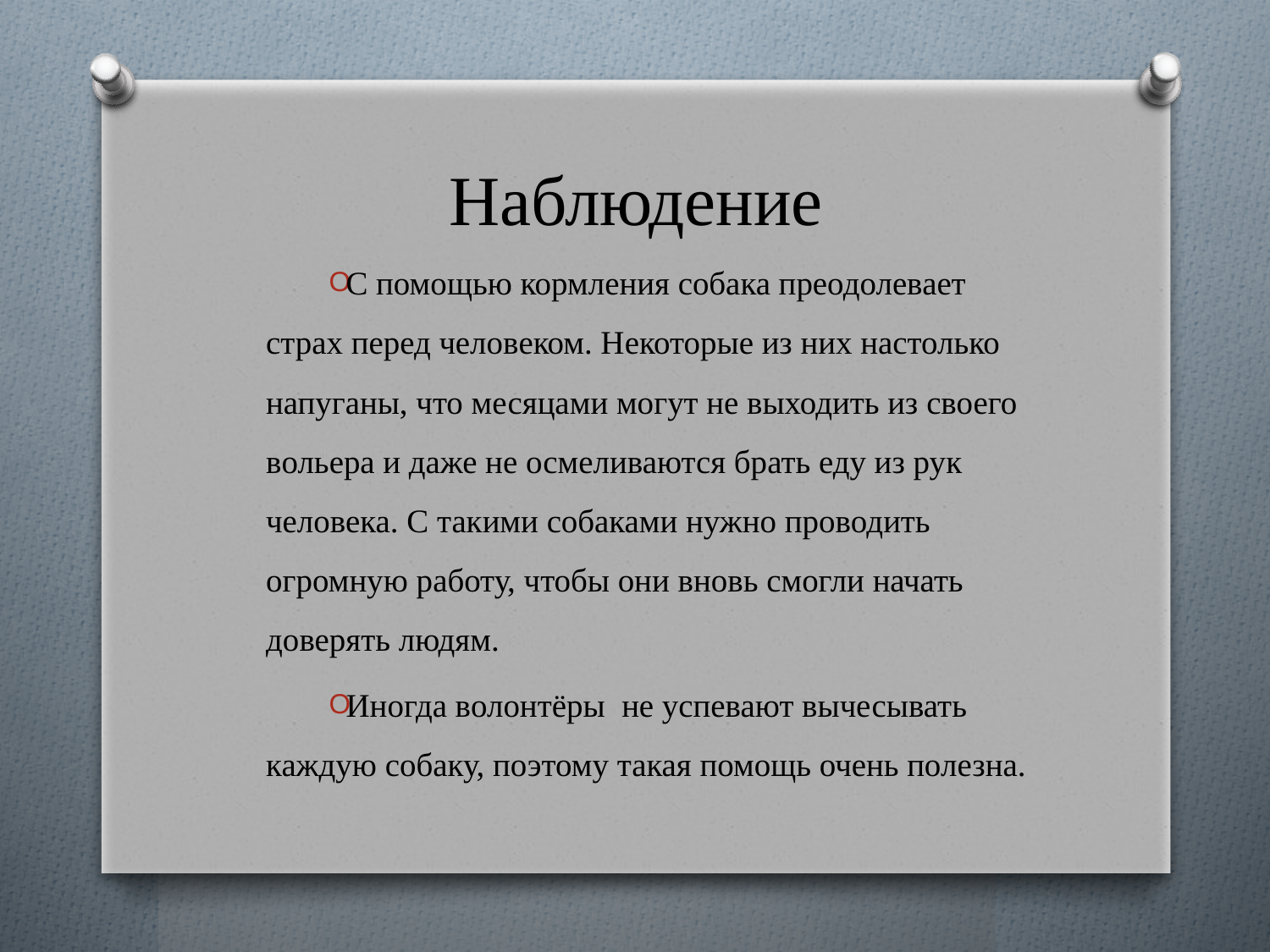

# Наблюдение
С помощью кормления собака преодолевает страх перед человеком. Некоторые из них настолько напуганы, что месяцами могут не выходить из своего вольера и даже не осмеливаются брать еду из рук человека. С такими собаками нужно проводить огромную работу, чтобы они вновь смогли начать доверять людям.
Иногда волонтёры  не успевают вычесывать каждую собаку, поэтому такая помощь очень полезна.